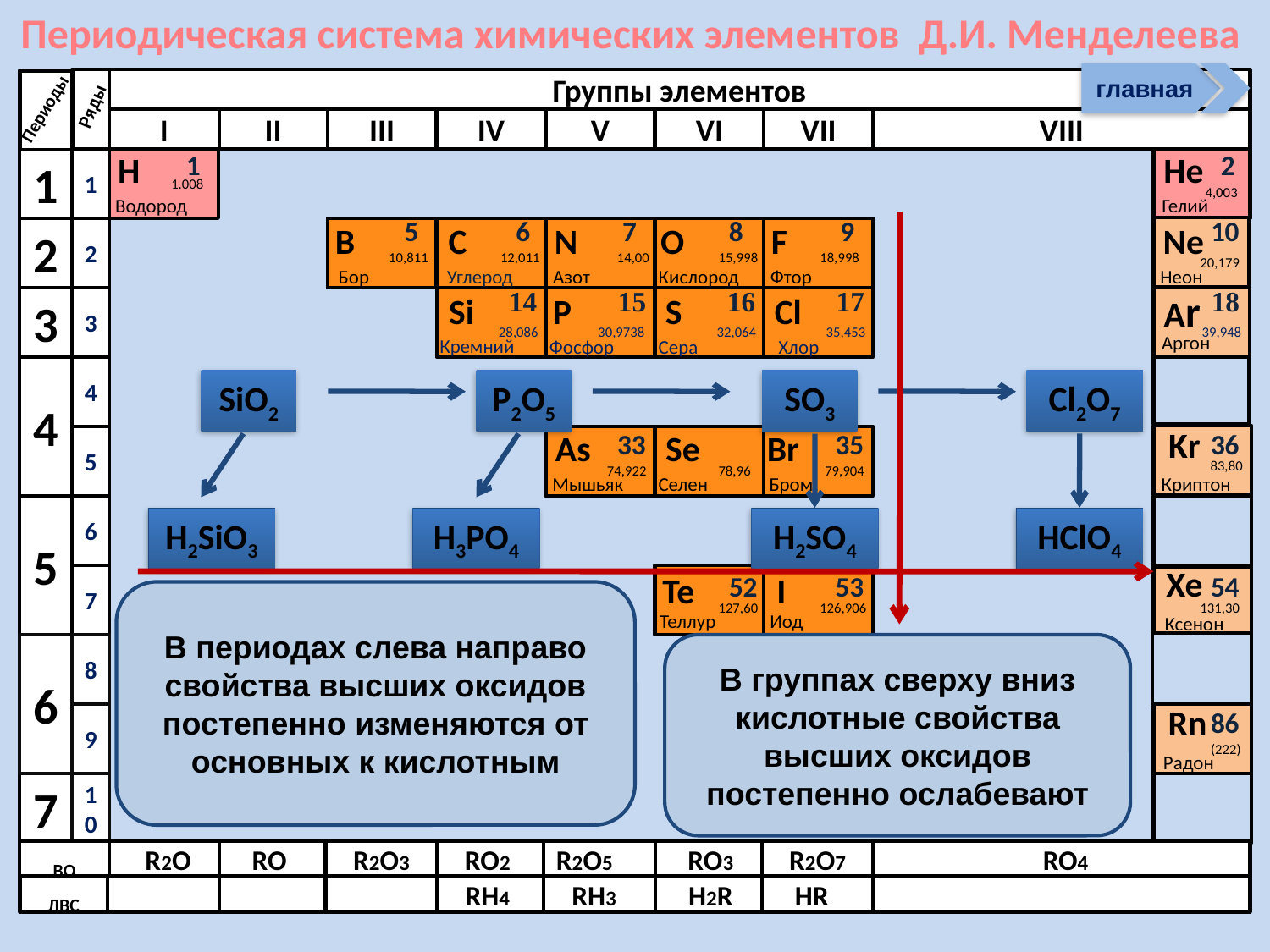

Периодическая система химических элементов  Д.И. Менделеева
главная

Ряды
1
1
2
2
3
3
4
4
5
6
5
7
6
8
9
7
10
Группы элементов
I
II
III
IV
V
VI
VII
VIII

Периоды
Н
1
He
2

1.008
4,003
Водород
Гелий
5
6
7
8
O
Кислород
9
10
B
C
N
F
Ne

10,811
12,011
14,00
15,998
18,998
20,179
Бор
Углерод
Азот
Фтор
Неон
14
Si

28,086
Кремний
18
Ar

39,948
Аргон
15
Р

30,9738
Фосфор
16
S

32,064
Сера
17
Cl

35,453
Хлор

SiO2
P2O5
SO3
Cl2O7
Kr
As
33
Se
Br
35
36

83,80
74,922
78,96
79,904
Мышьяк
Селен
Бром
Криптон

H2SiO3
H3PO4
H2SO4
HClO4
Xe
Te
52
I
53
54

В периодах слева направо свойства высших оксидов постепенно изменяются от основных к кислотным
127,60
126,906
131,30
Теллур
Иод
Ксенон

В группах сверху вниз кислотные свойства высших оксидов постепенно ослабевают
Rn
At
85
86

(210)
(222)
Радон
Астат

R2O
RO
R2O3
RO2
R2O5
RO3
R2O7
RO4
ВО

RH4
RH3
H2R
HR
ЛВС